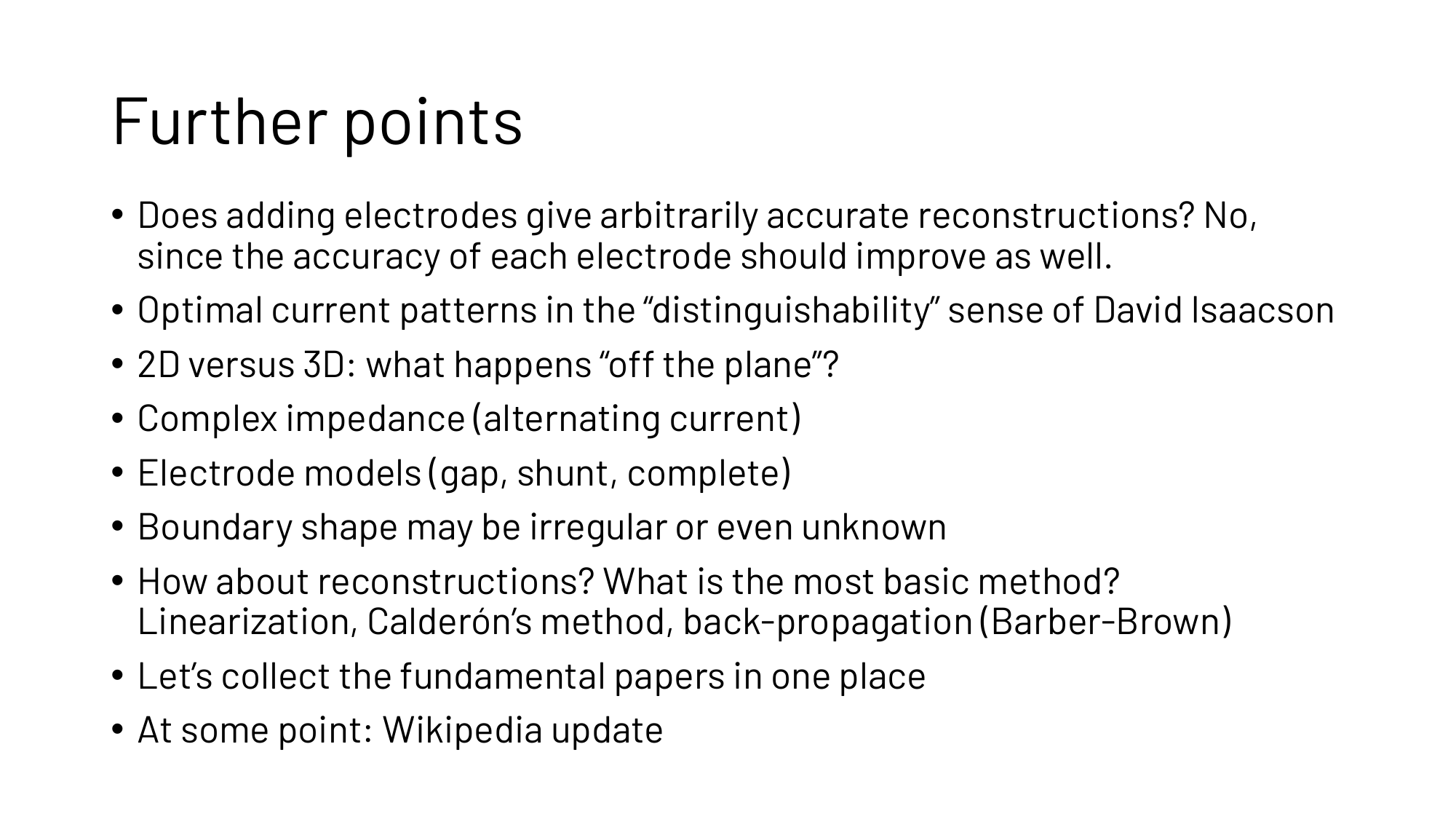

# Further points
Does adding electrodes give arbitrarily accurate reconstructions? No, since the accuracy of each electrode should improve as well.
Optimal current patterns in the “distinguishability” sense of David Isaacson
2D versus 3D: what happens “off the plane”?
Complex impedance (alternating current)
Electrode models (gap, shunt, complete)
Boundary shape may be irregular or even unknown
How about reconstructions? What is the most basic method? Linearization, Calderón’s method, back-propagation (Barber-Brown)
Let’s collect the fundamental papers in one place
At some point: Wikipedia update